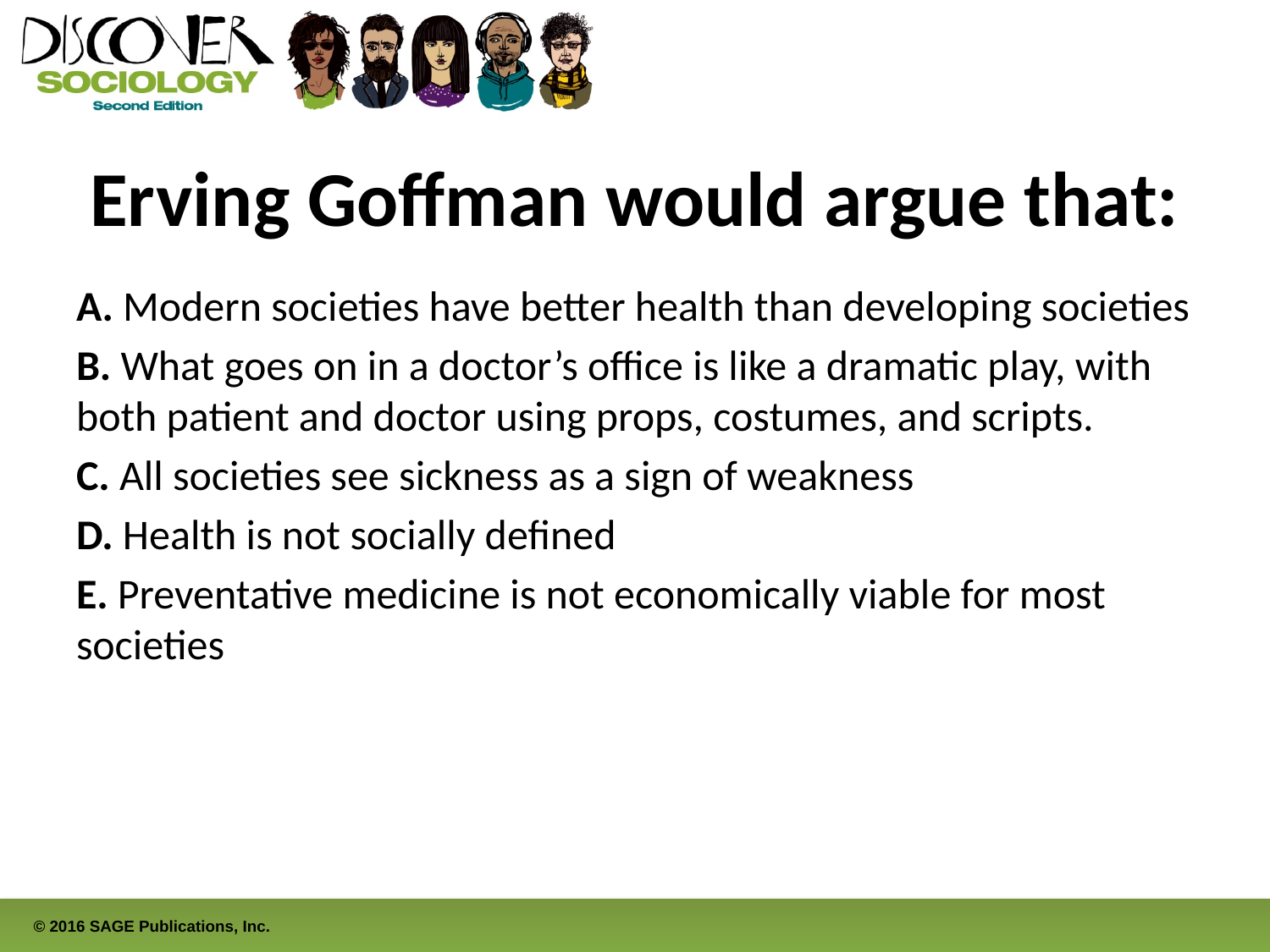

# Erving Goffman would argue that:
A. Modern societies have better health than developing societies
B. What goes on in a doctor’s office is like a dramatic play, with both patient and doctor using props, costumes, and scripts.
C. All societies see sickness as a sign of weakness
D. Health is not socially defined
E. Preventative medicine is not economically viable for most societies